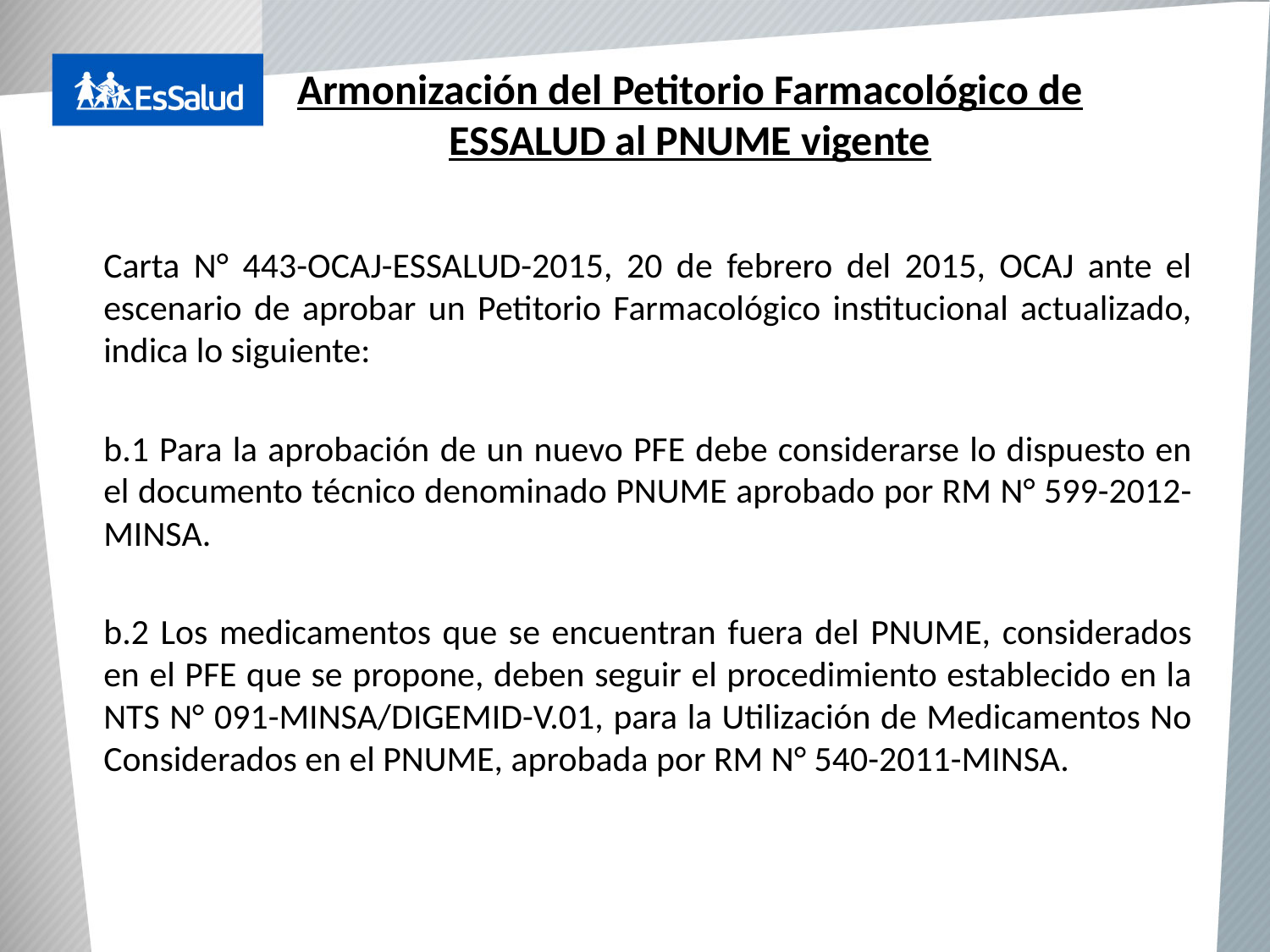

Armonización del Petitorio Farmacológico de ESSALUD al PNUME vigente
Carta N° 443-OCAJ-ESSALUD-2015, 20 de febrero del 2015, OCAJ ante el escenario de aprobar un Petitorio Farmacológico institucional actualizado, indica lo siguiente:

b.1 Para la aprobación de un nuevo PFE debe considerarse lo dispuesto en el documento técnico denominado PNUME aprobado por RM N° 599-2012-MINSA.

b.2 Los medicamentos que se encuentran fuera del PNUME, considerados en el PFE que se propone, deben seguir el procedimiento establecido en la NTS N° 091-MINSA/DIGEMID-V.01, para la Utilización de Medicamentos No Considerados en el PNUME, aprobada por RM N° 540-2011-MINSA.